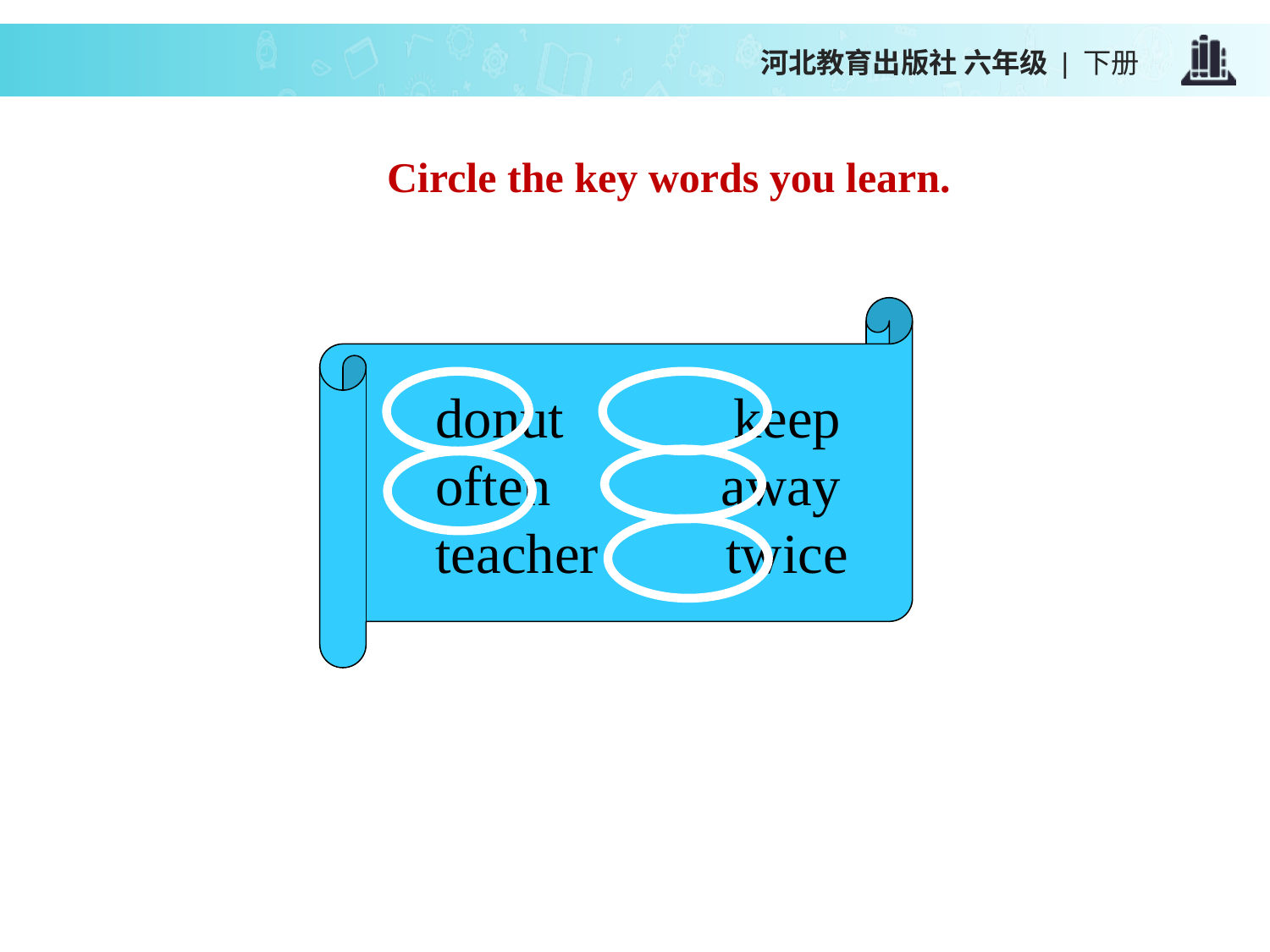

Circle the key words you learn.
    donut            keep
    often            away
    teacher         twice